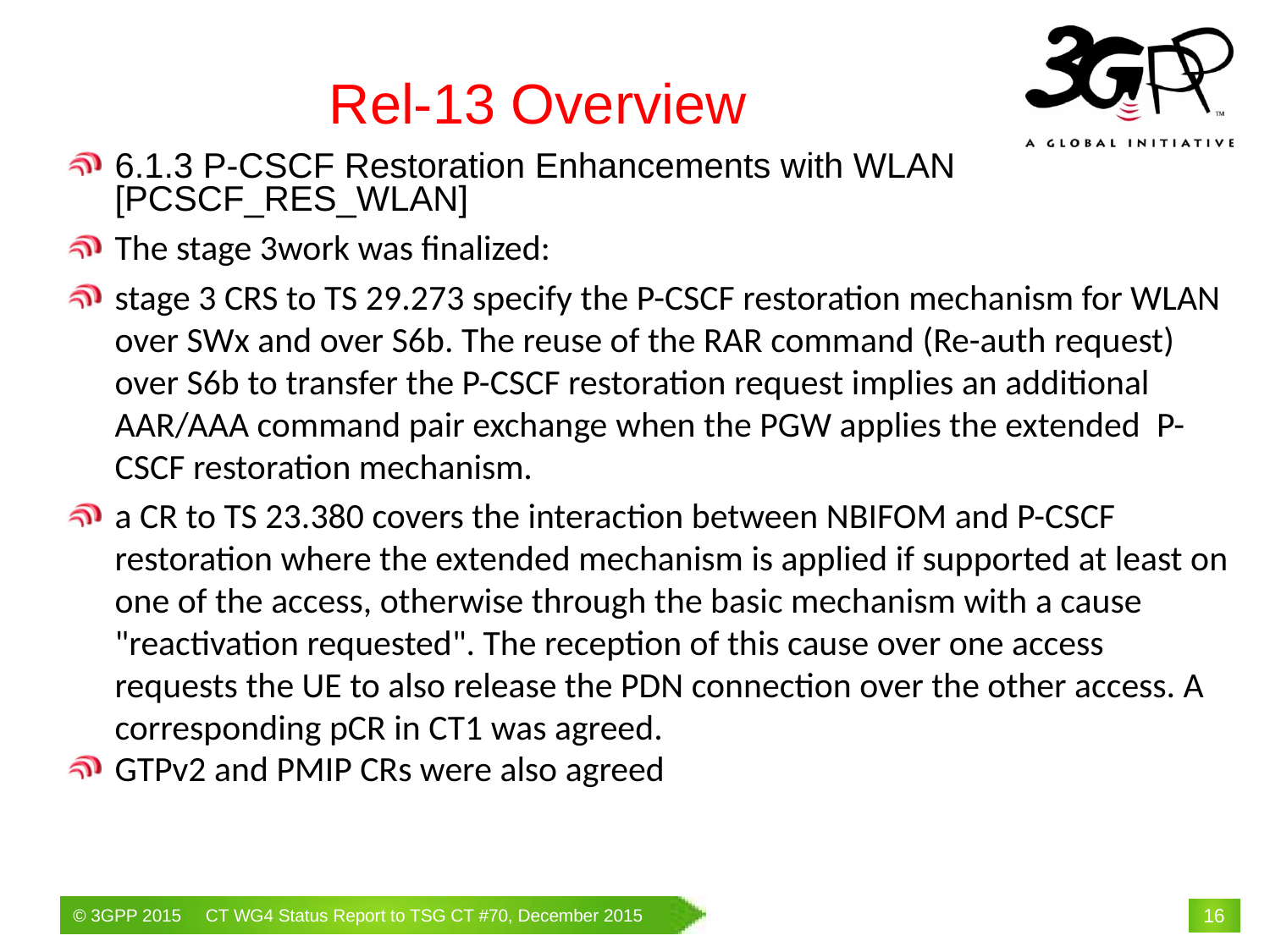

# Rel-13 Overview
6.1.3 P-CSCF Restoration Enhancements with WLAN [PCSCF_RES_WLAN]
The stage 3work was finalized:
stage 3 CRS to TS 29.273 specify the P-CSCF restoration mechanism for WLAN over SWx and over S6b. The reuse of the RAR command (Re-auth request) over S6b to transfer the P-CSCF restoration request implies an additional AAR/AAA command pair exchange when the PGW applies the extended  P-CSCF restoration mechanism.
a CR to TS 23.380 covers the interaction between NBIFOM and P-CSCF restoration where the extended mechanism is applied if supported at least on one of the access, otherwise through the basic mechanism with a cause "reactivation requested". The reception of this cause over one access requests the UE to also release the PDN connection over the other access. A corresponding pCR in CT1 was agreed.
GTPv2 and PMIP CRs were also agreed